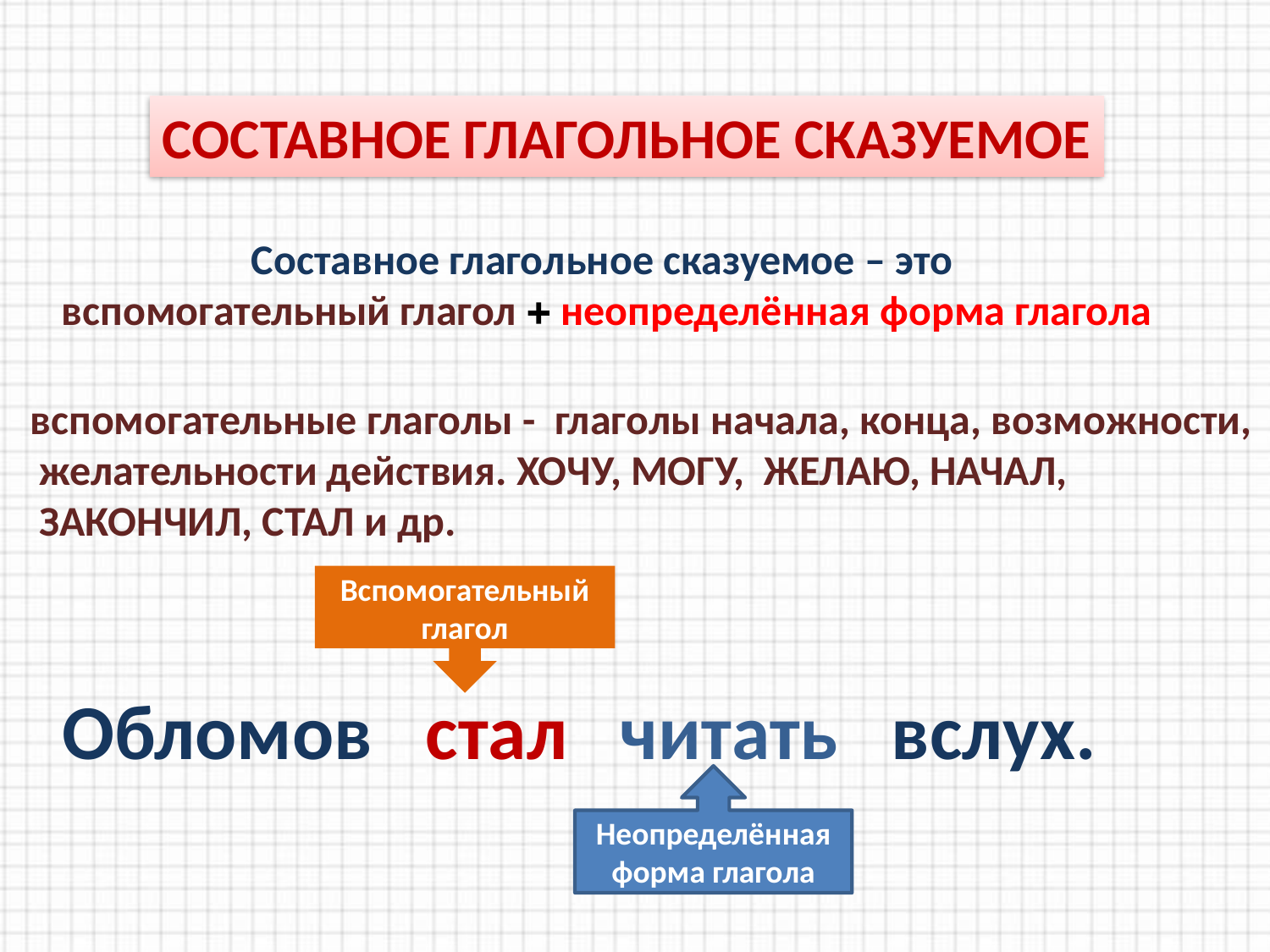

СОСТАВНОЕ ГЛАГОЛЬНОЕ СКАЗУЕМОЕ
Составное глагольное сказуемое – это
вспомогательный глагол + неопределённая форма глагола
вспомогательные глаголы -  глаголы начала, конца, возможности,
 желательности действия. ХОЧУ, МОГУ,  ЖЕЛАЮ, НАЧАЛ,
 ЗАКОНЧИЛ, СТАЛ и др.
Вспомогательный глагол
Обломов   стал   читать   вслух.
Неопределённая форма глагола